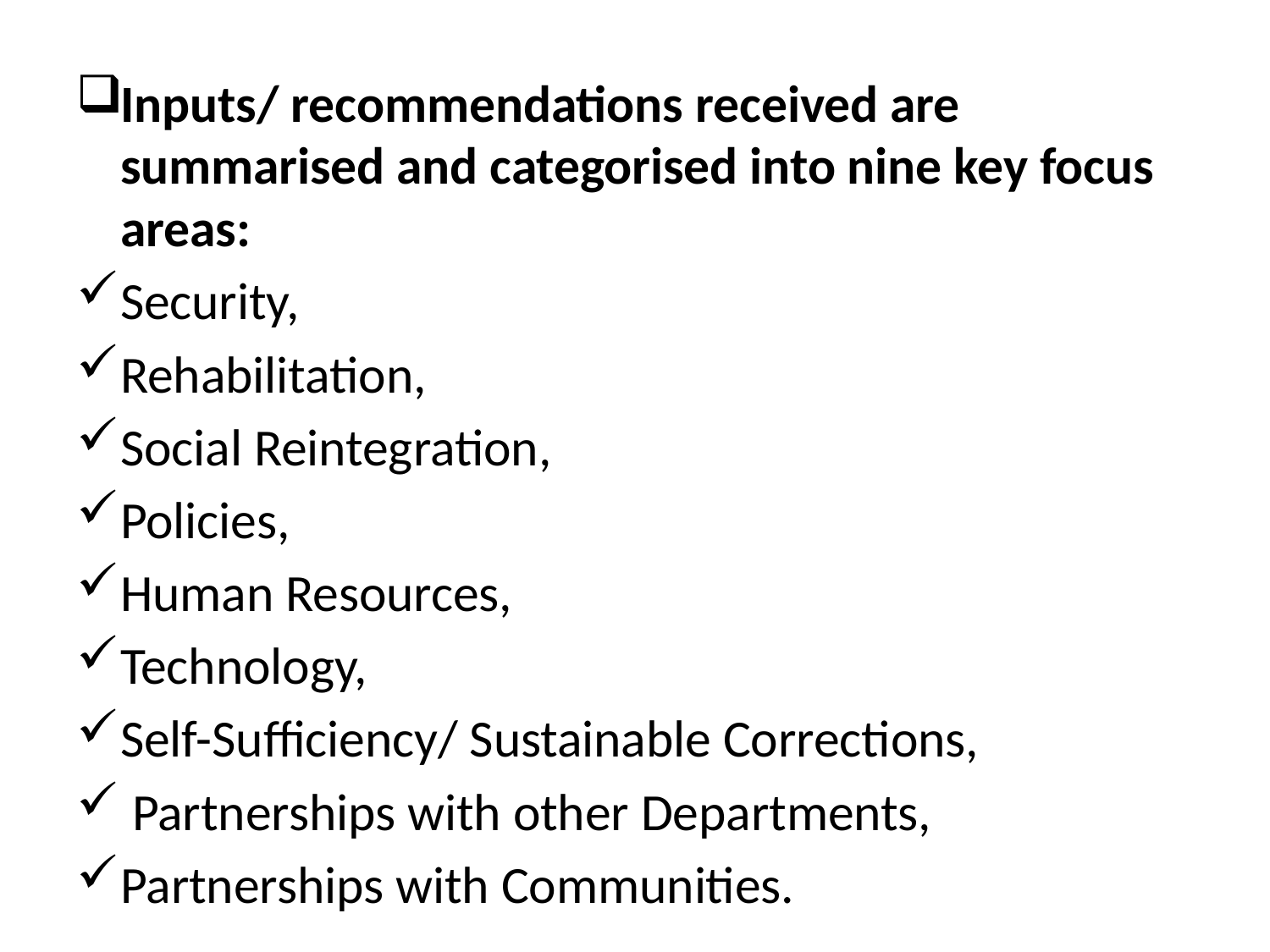

Inputs/ recommendations received are summarised and categorised into nine key focus areas:
Security,
Rehabilitation,
Social Reintegration,
Policies,
Human Resources,
Technology,
Self-Sufficiency/ Sustainable Corrections,
 Partnerships with other Departments,
Partnerships with Communities.